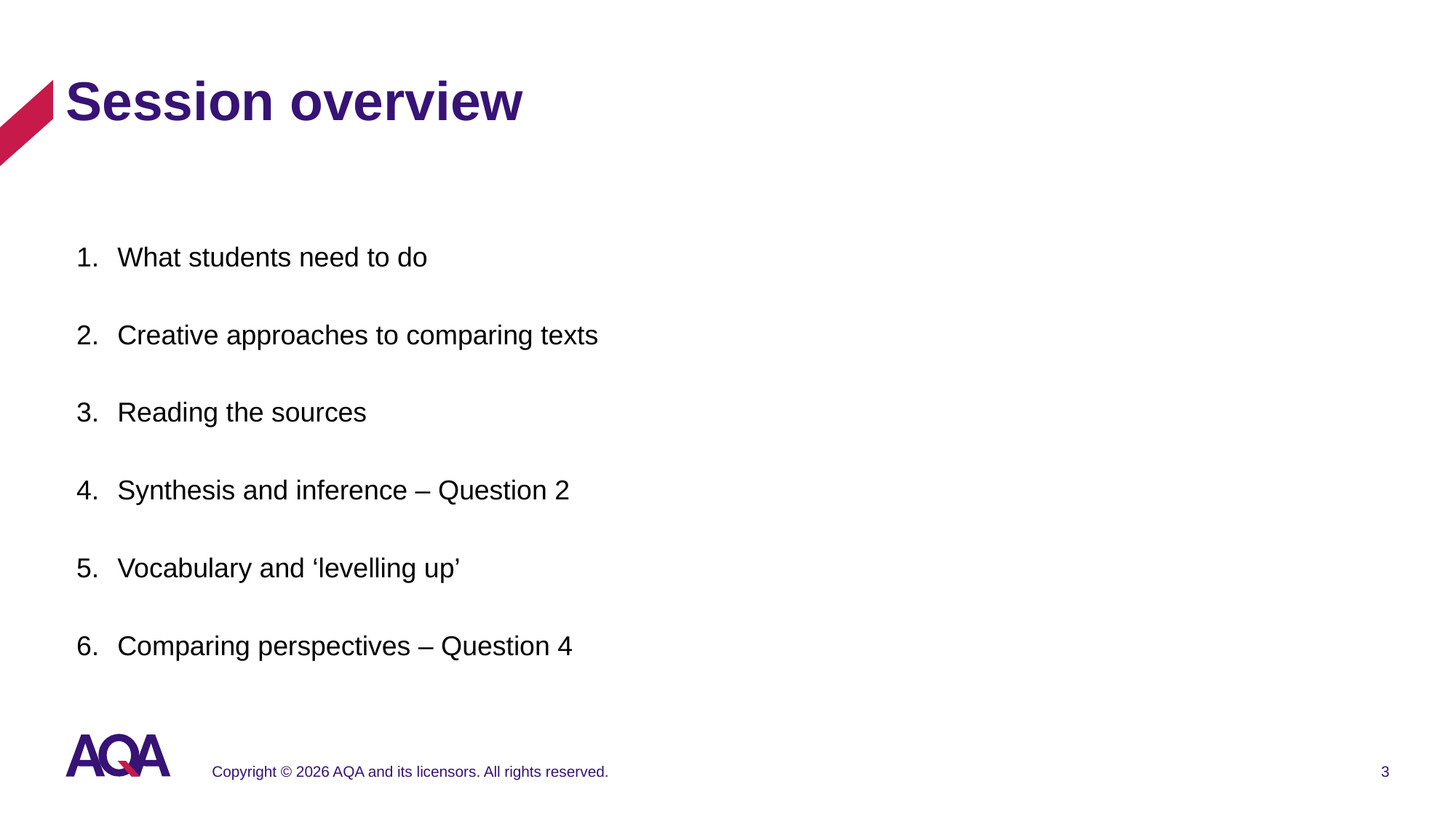

# Session overview
What students need to do

Creative approaches to comparing texts

Reading the sources

Synthesis and inference – Question 2

Vocabulary and ‘levelling up’

Comparing perspectives – Question 4

Copyright © 2026 AQA and its licensors. All rights reserved.
3